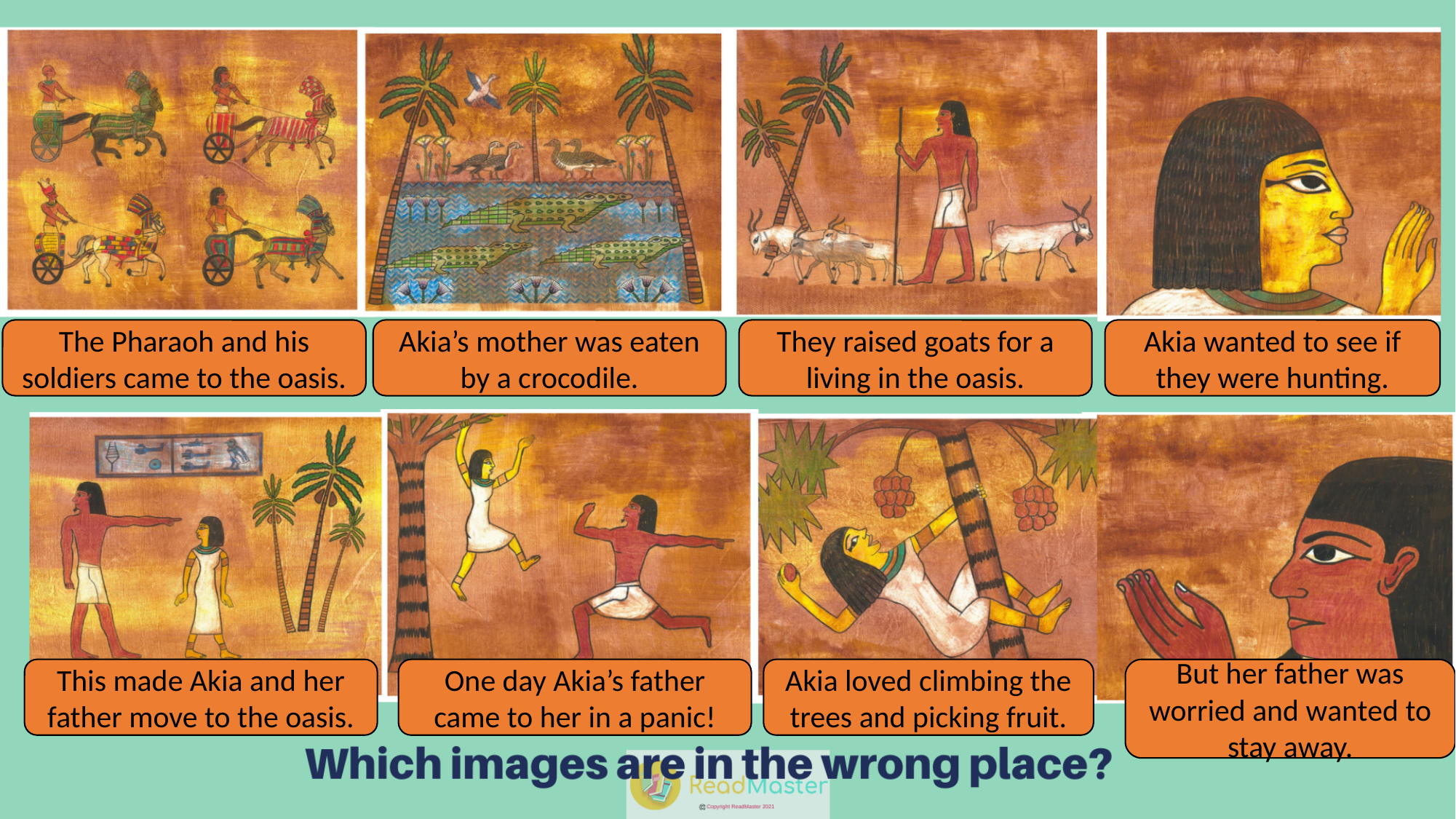

The Pharaoh and his soldiers came to the oasis.
Akia’s mother was eaten by a crocodile.
They raised goats for a living in the oasis.
Akia wanted to see if they were hunting.
Akia loved climbing the trees and picking fruit.
But her father was worried and wanted to stay away.
This made Akia and her father move to the oasis.
One day Akia’s father came to her in a panic!